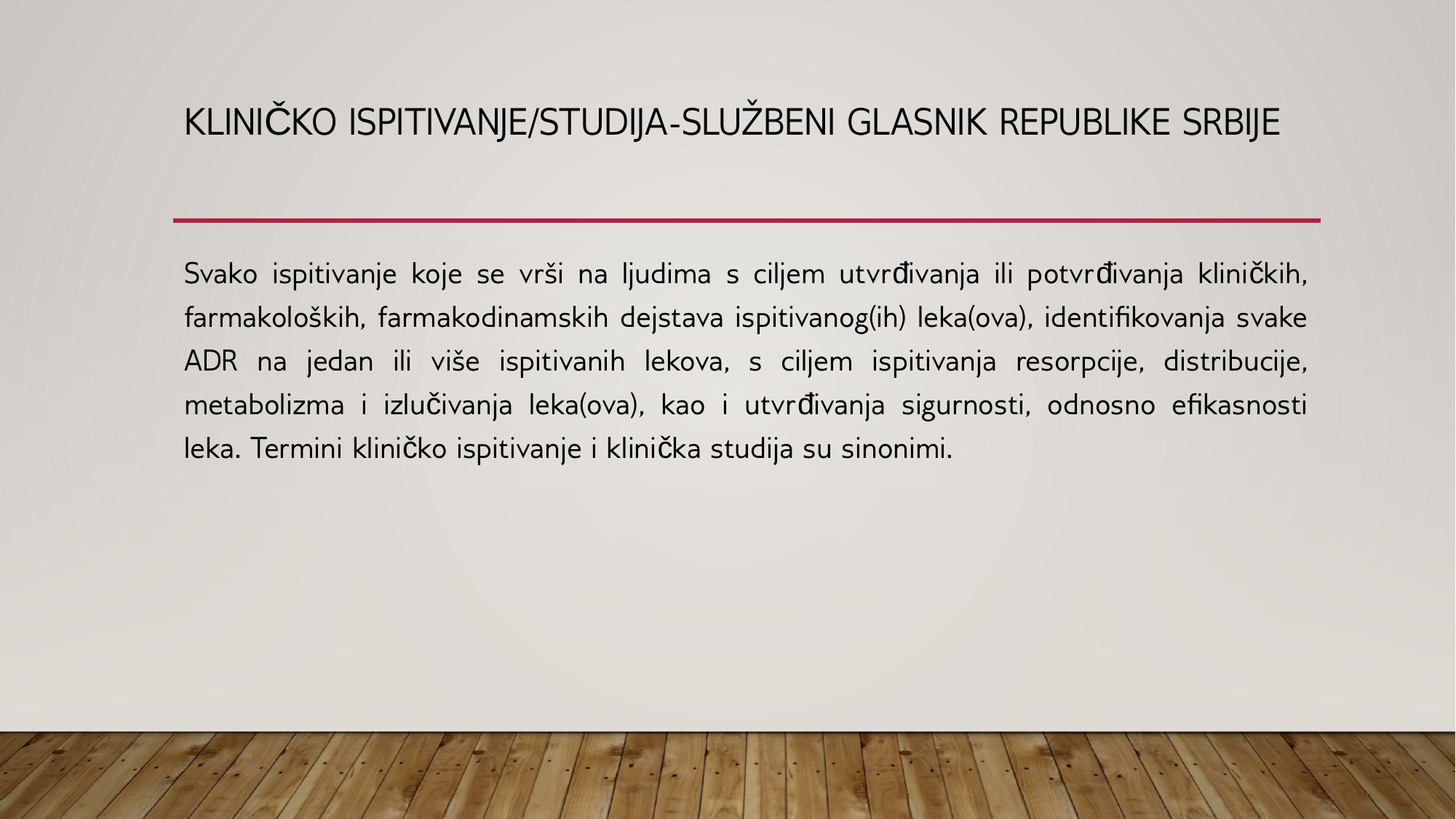

# Kliničko ispitivanje/Studija-službeni glasnik republike srbije
Svako ispitivanje koje se vrši na ljudima s ciljem utvrđivanja ili potvrđivanja kliničkih, farmakoloških, farmakodinamskih dejstava ispitivanog(ih) leka(ova), identifikovanja svake ADR na jedan ili više ispitivanih lekova, s ciljem ispitivanja resorpcije, distribucije, metabolizma i izlučivanja leka(ova), kao i utvrđivanja sigurnosti, odnosno efikasnosti leka. Termini kliničko ispitivanje i klinička studija su sinonimi.